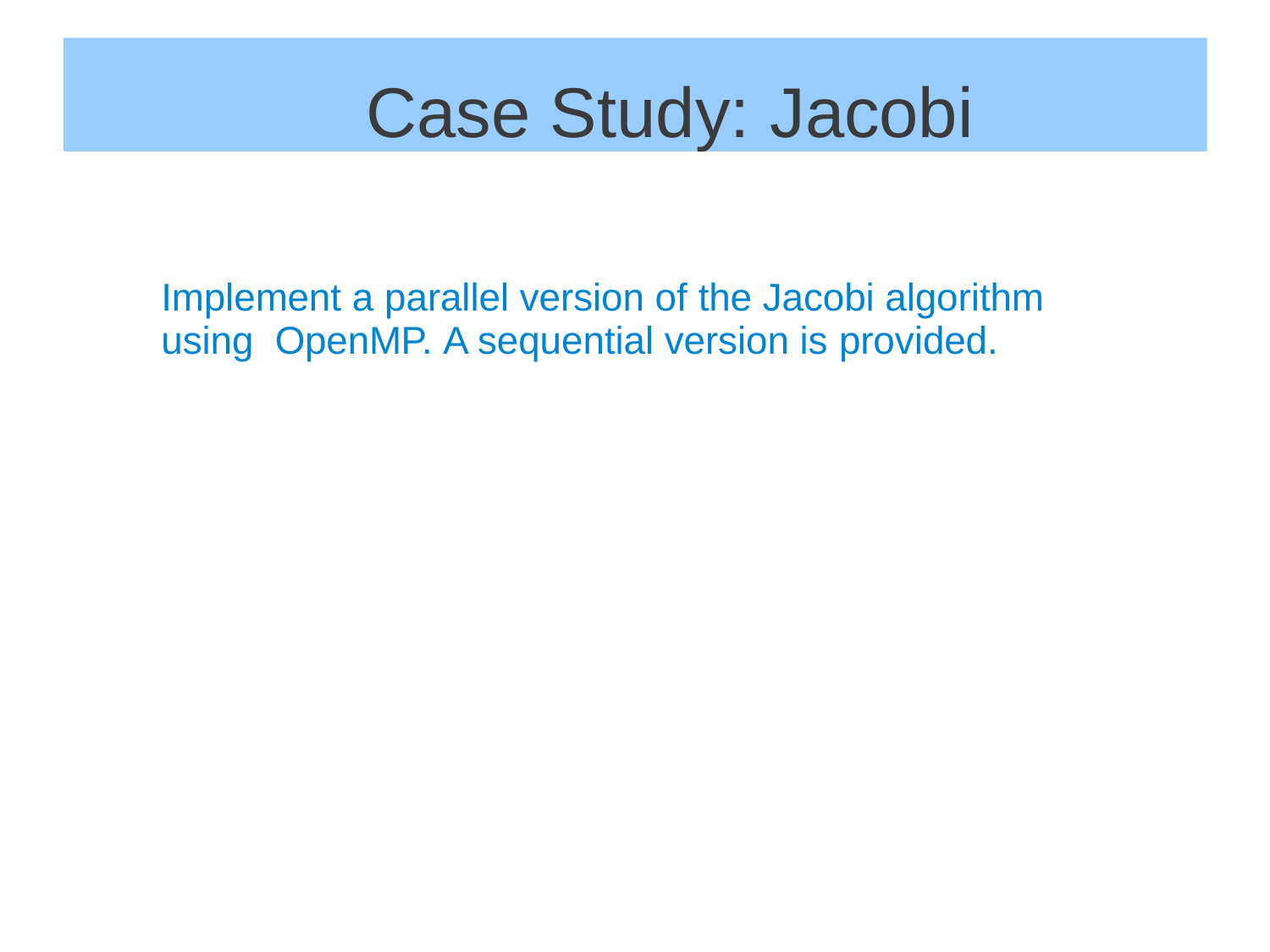

Case Study: Jacobi
Implement a parallel version of the Jacobi algorithm using  OpenMP. A sequential version is provided.